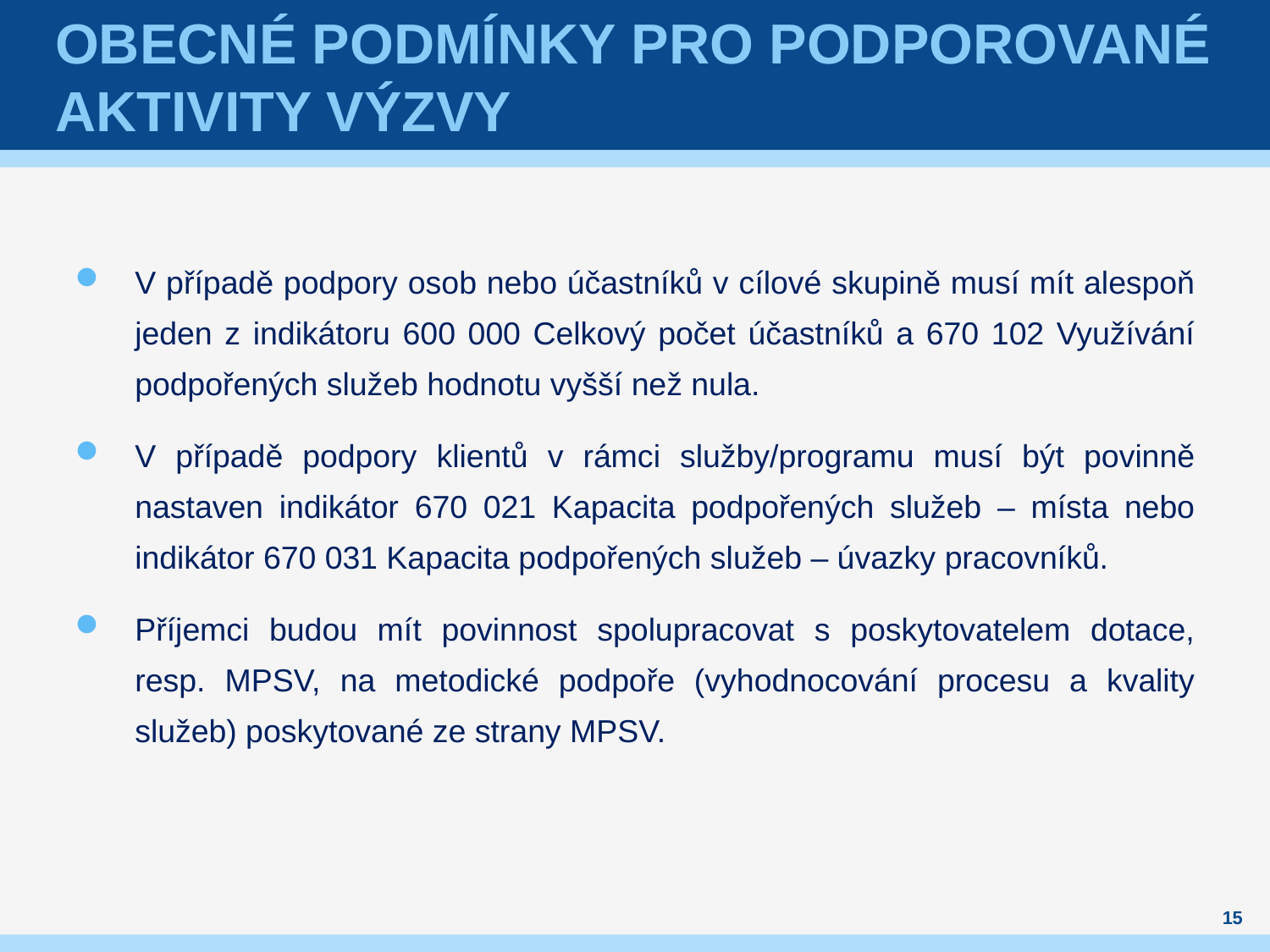

# Obecné podmínky pro podporované aktivity výzvy
V případě podpory osob nebo účastníků v cílové skupině musí mít alespoň jeden z indikátoru 600 000 Celkový počet účastníků a 670 102 Využívání podpořených služeb hodnotu vyšší než nula.
V případě podpory klientů v rámci služby/programu musí být povinně nastaven indikátor 670 021 Kapacita podpořených služeb – místa nebo indikátor 670 031 Kapacita podpořených služeb – úvazky pracovníků.
Příjemci budou mít povinnost spolupracovat s poskytovatelem dotace, resp. MPSV, na metodické podpoře (vyhodnocování procesu a kvality služeb) poskytované ze strany MPSV.

15